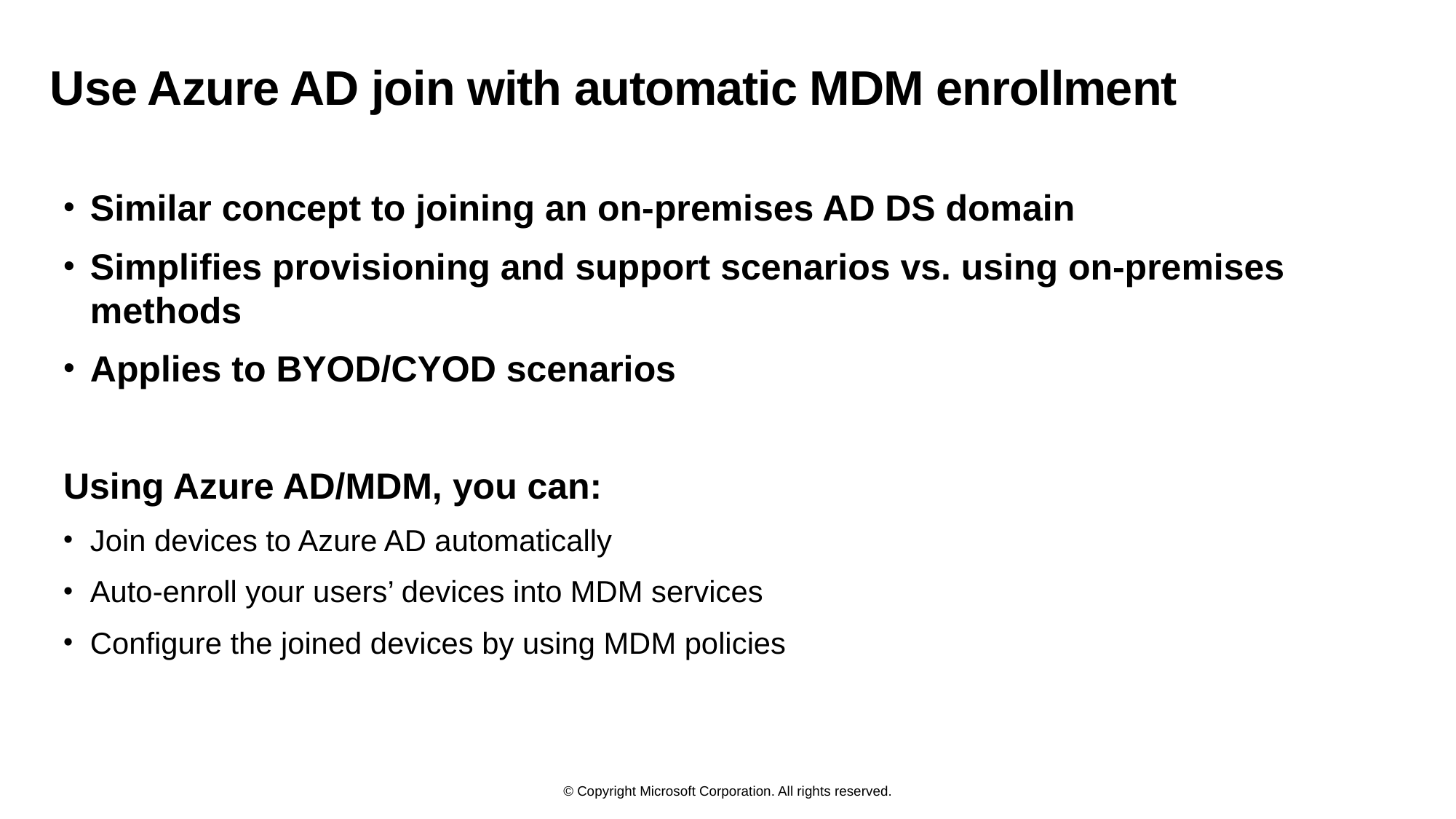

# Use Azure AD join with automatic MDM enrollment
Similar concept to joining an on-premises AD DS domain
Simplifies provisioning and support scenarios vs. using on-premises methods
Applies to BYOD/CYOD scenarios

Using Azure AD/MDM, you can:
Join devices to Azure AD automatically
Auto-enroll your users’ devices into MDM services
Configure the joined devices by using MDM policies